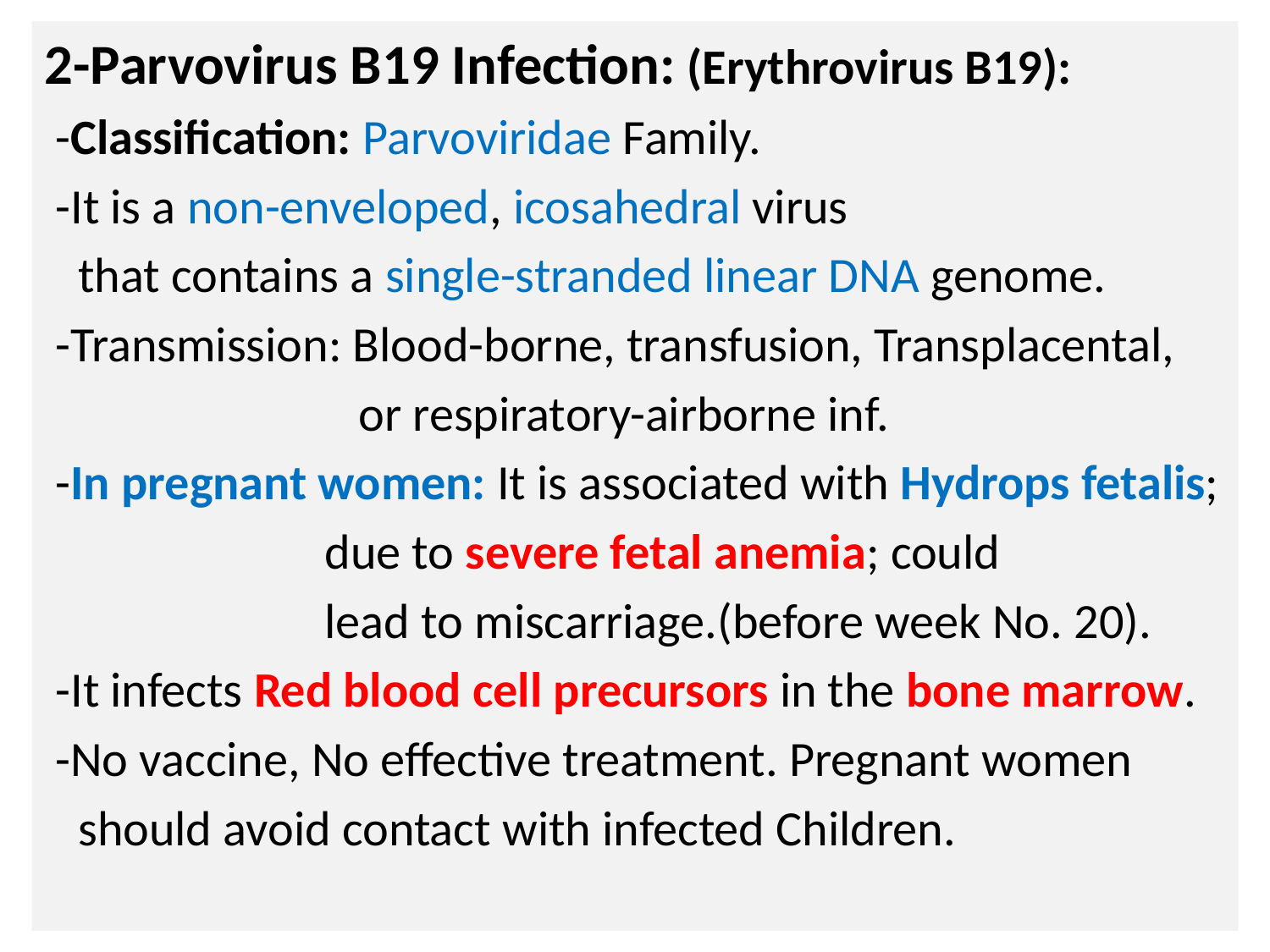

2-Parvovirus B19 Infection: (Erythrovirus B19):
 -Classification: Parvoviridae Family.
 -It is a non-enveloped, icosahedral virus
   that contains a single-stranded linear DNA genome.
 -Transmission: Blood-borne, transfusion, Transplacental,
                            or respiratory-airborne inf.
 -In pregnant women: It is associated with Hydrops fetalis;
                         due to severe fetal anemia; could
                         lead to miscarriage.(before week No. 20).
 -It infects Red blood cell precursors in the bone marrow.
 -No vaccine, No effective treatment. Pregnant women
   should avoid contact with infected Children.

# n